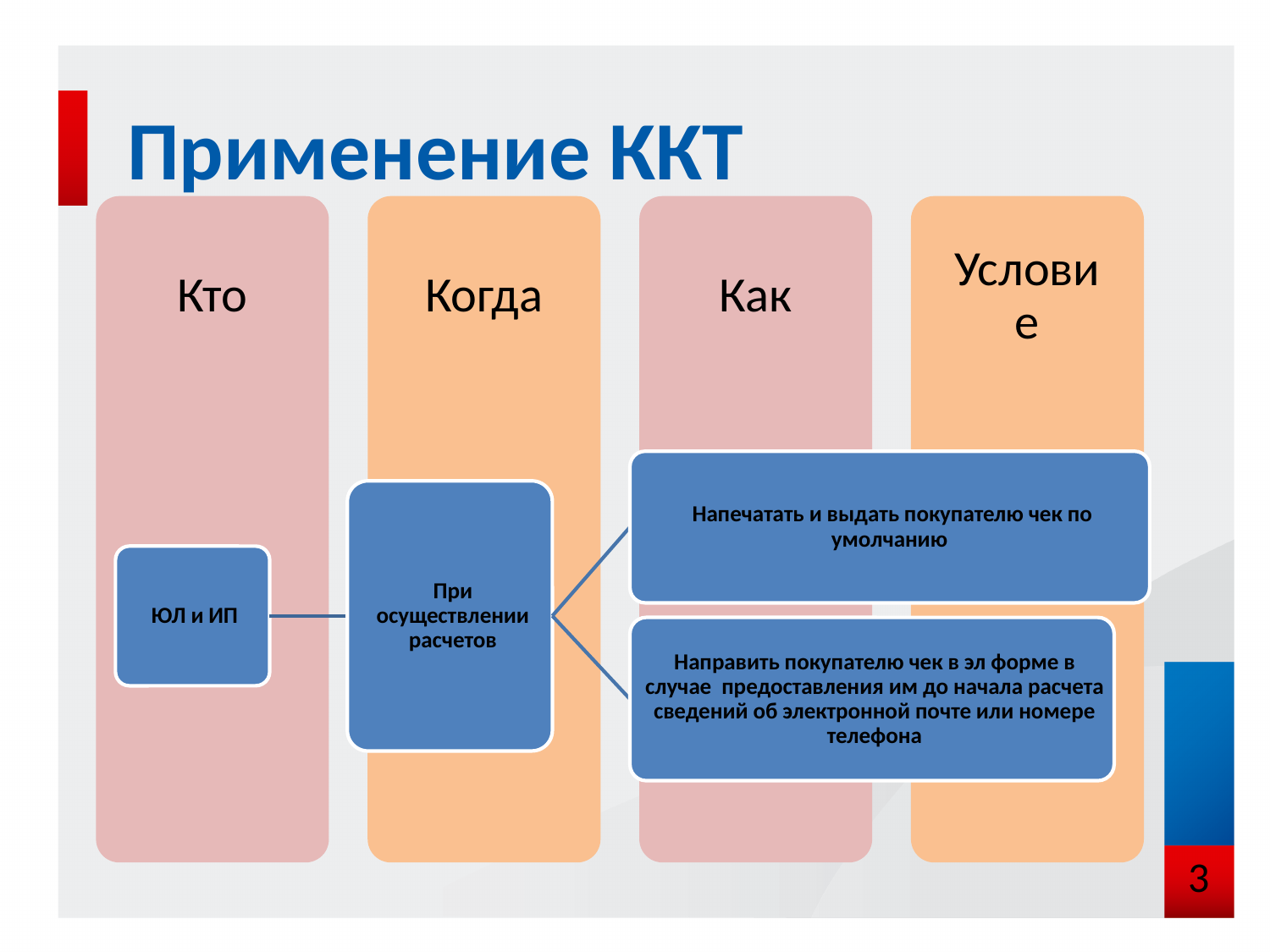

# Применение ККТ
Условие
Как
Когда
Кто
ЮЛ и ИП

При осуществлении расчетов

Напечатать и выдать покупателю чек по умолчанию

Направить покупателю чек в эл форме в случае  предоставления им до начала расчета сведений об электронной почте или номере телефона
3